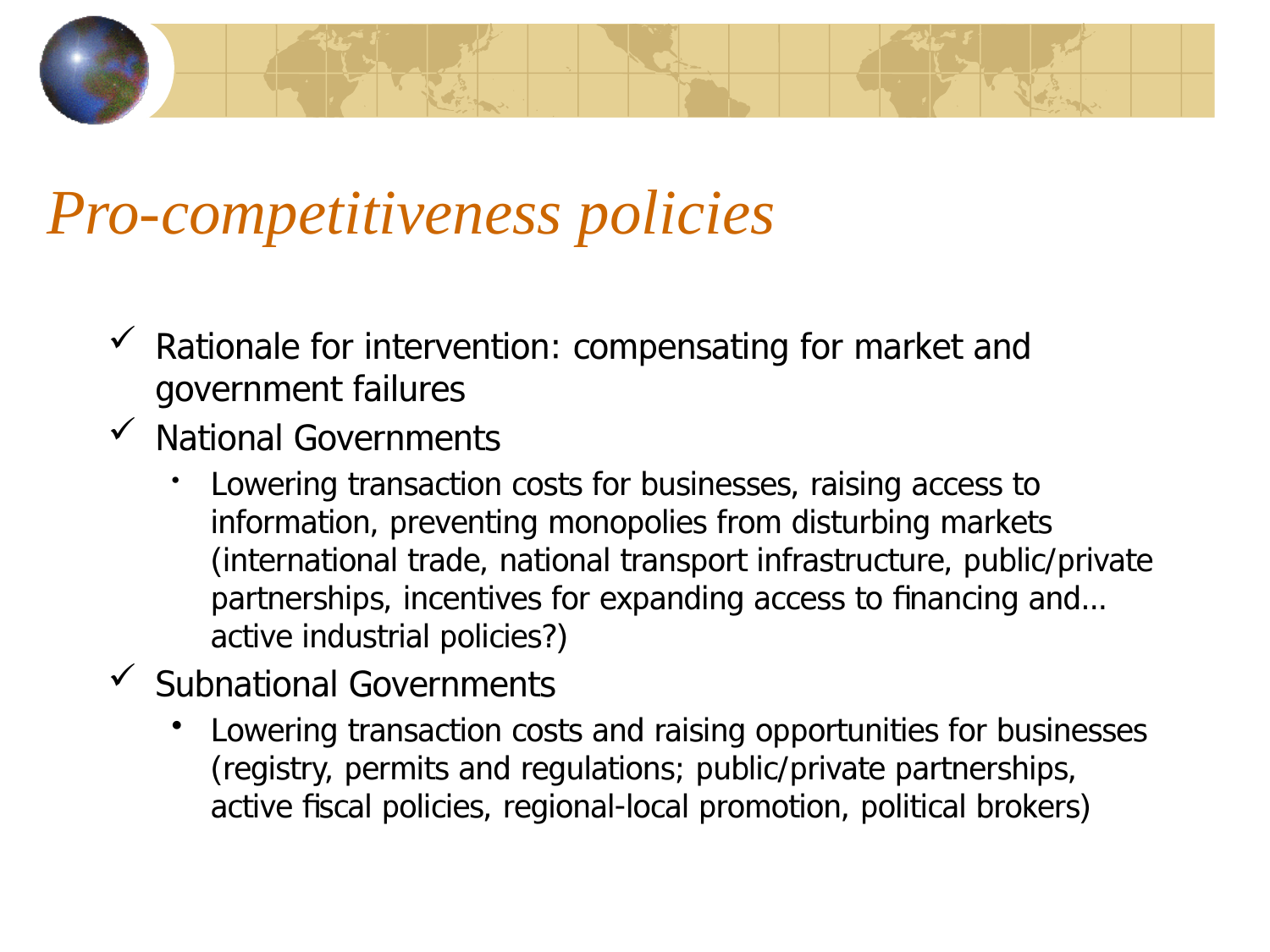

# Pro-competitiveness policies
Rationale for intervention: compensating for market and government failures
National Governments
Lowering transaction costs for businesses, raising access to information, preventing monopolies from disturbing markets (international trade, national transport infrastructure, public/private partnerships, incentives for expanding access to financing and… active industrial policies?)
Subnational Governments
Lowering transaction costs and raising opportunities for businesses (registry, permits and regulations; public/private partnerships, active fiscal policies, regional-local promotion, political brokers)